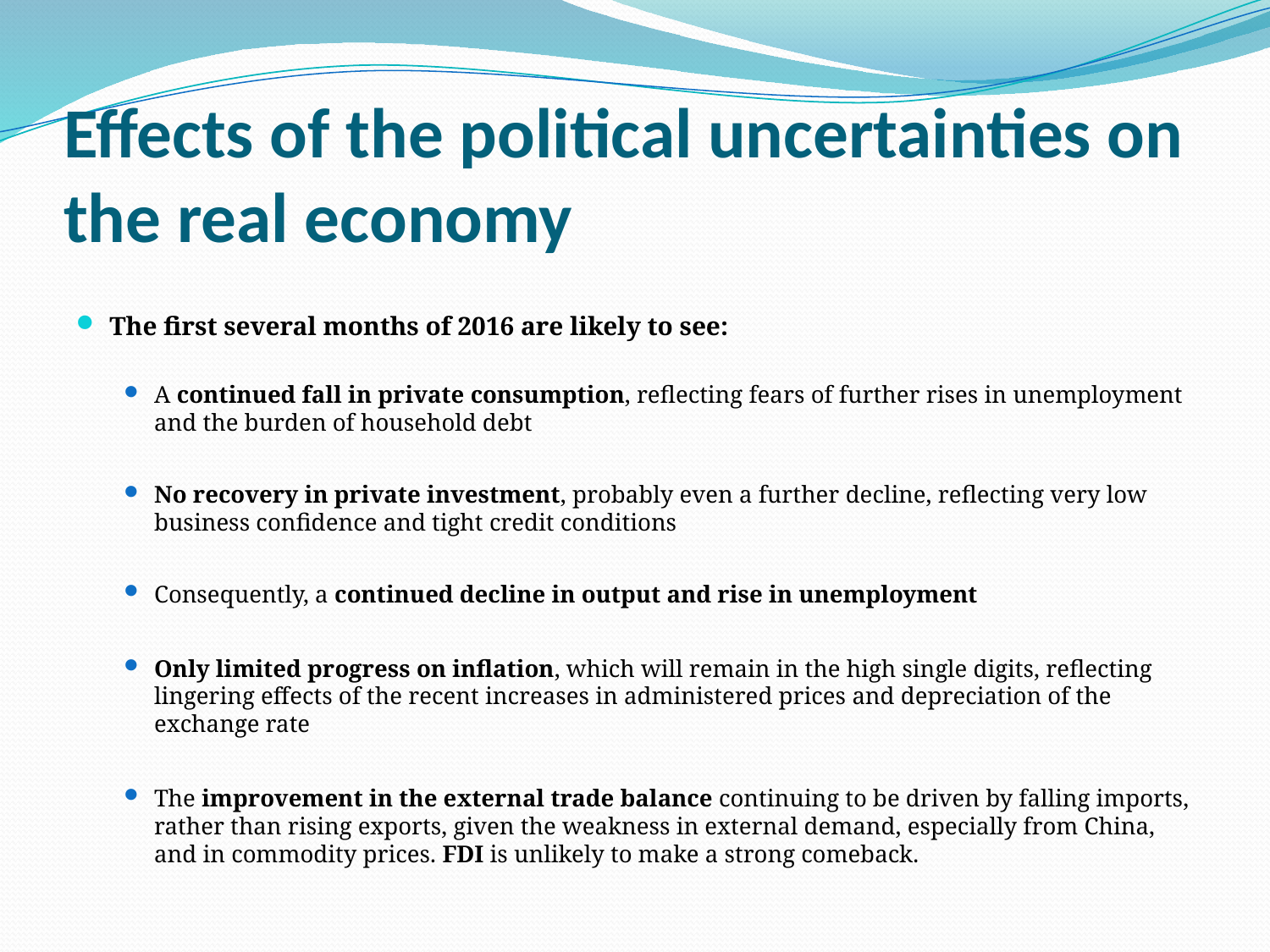

# Effects of the political uncertainties on the real economy

The first several months of 2016 are likely to see:

A continued fall in private consumption, reflecting fears of further rises in unemployment and the burden of household debt

No recovery in private investment, probably even a further decline, reflecting very low business confidence and tight credit conditions

Consequently, a continued decline in output and rise in unemployment

Only limited progress on inflation, which will remain in the high single digits, reflecting lingering effects of the recent increases in administered prices and depreciation of the exchange rate

The improvement in the external trade balance continuing to be driven by falling imports, rather than rising exports, given the weakness in external demand, especially from China, and in commodity prices. FDI is unlikely to make a strong comeback.